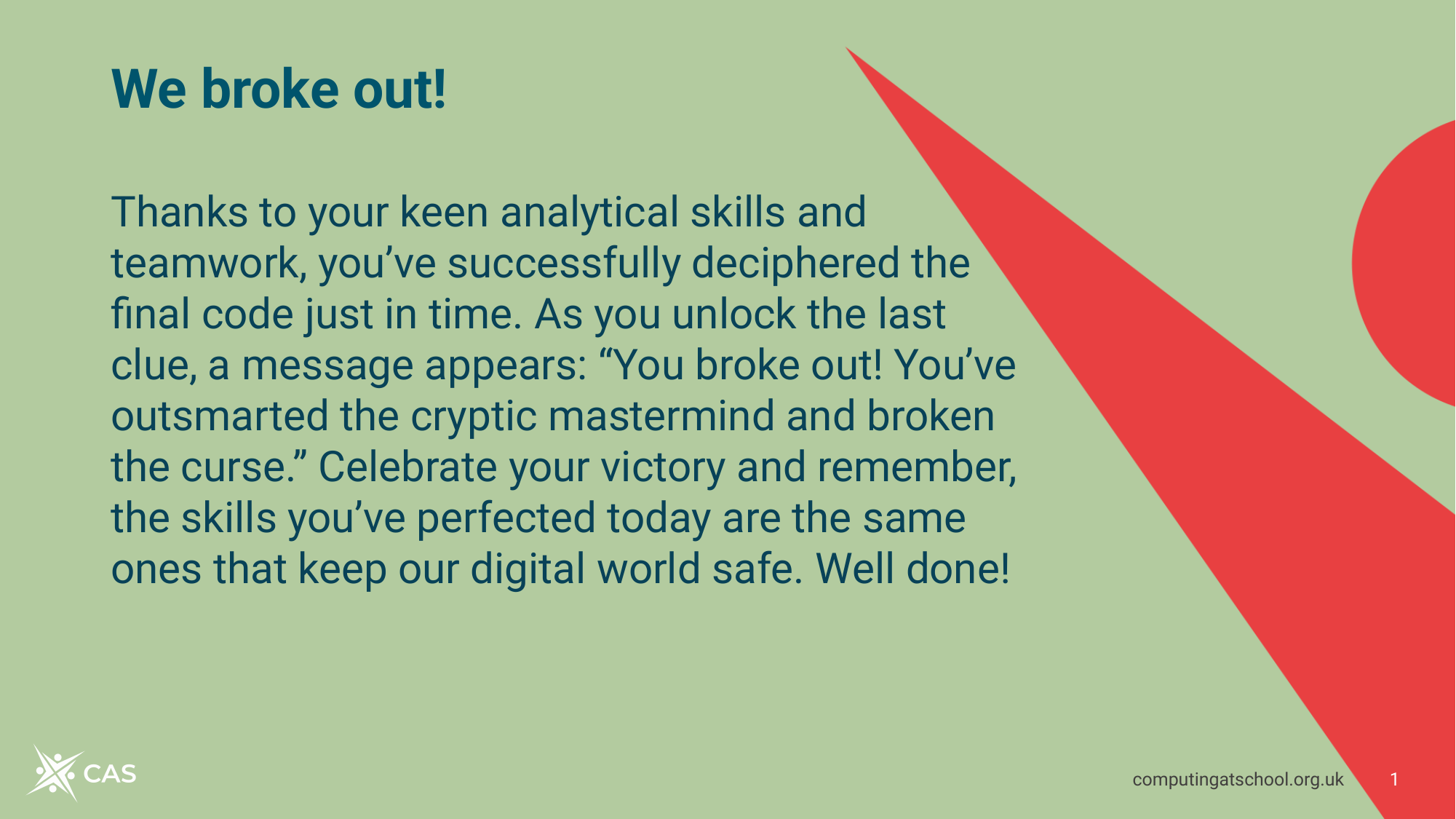

# We broke out! Thanks to your keen analytical skills and teamwork, you’ve successfully deciphered the final code just in time. As you unlock the last clue, a message appears: “You broke out! You’ve outsmarted the cryptic mastermind and broken the curse.” Celebrate your victory and remember, the skills you’ve perfected today are the same ones that keep our digital world safe. Well done!

computingatschool.org.uk
1